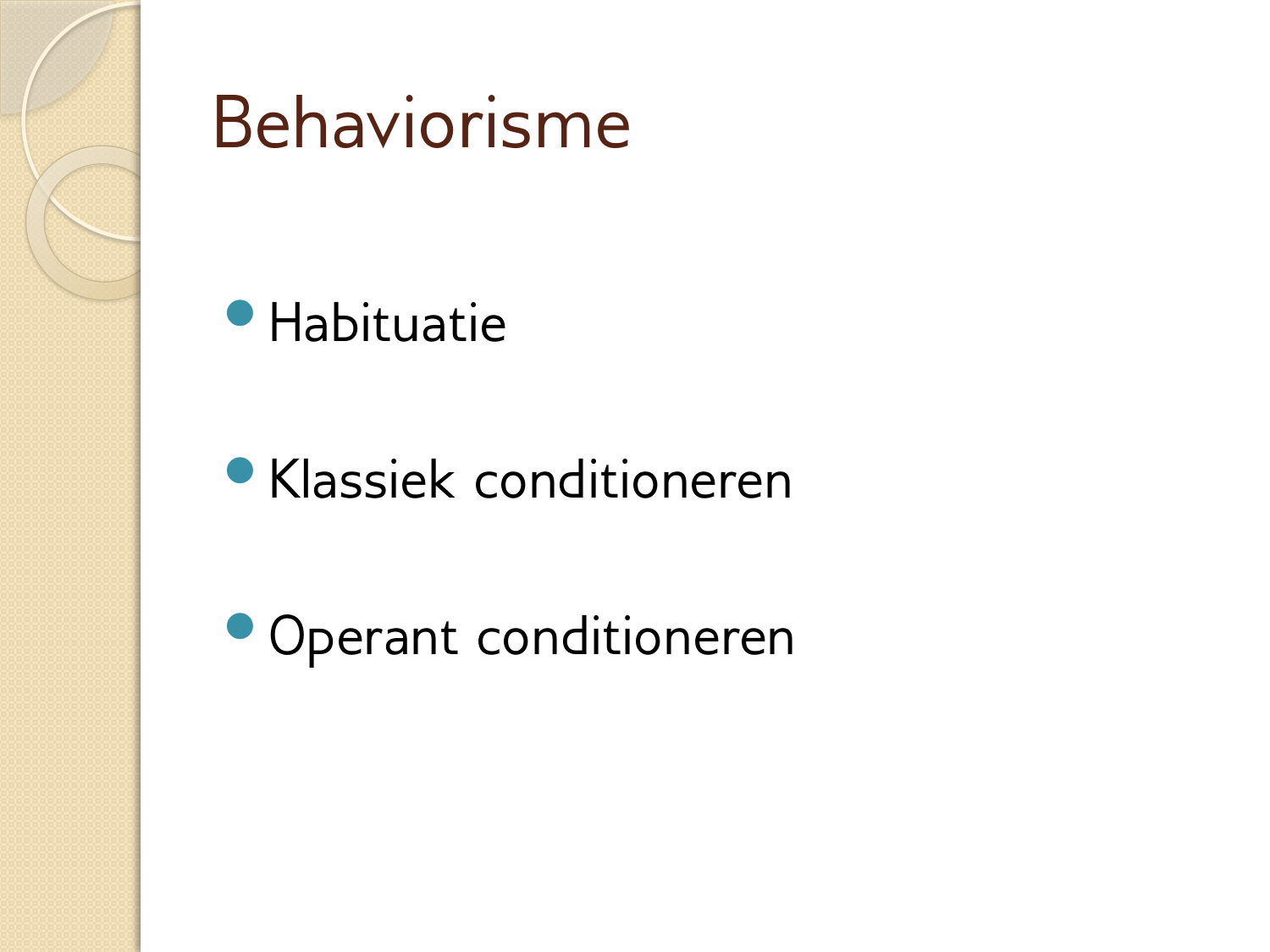

# Behaviorisme

Habituatie

Klassiek conditioneren

Operant conditioneren